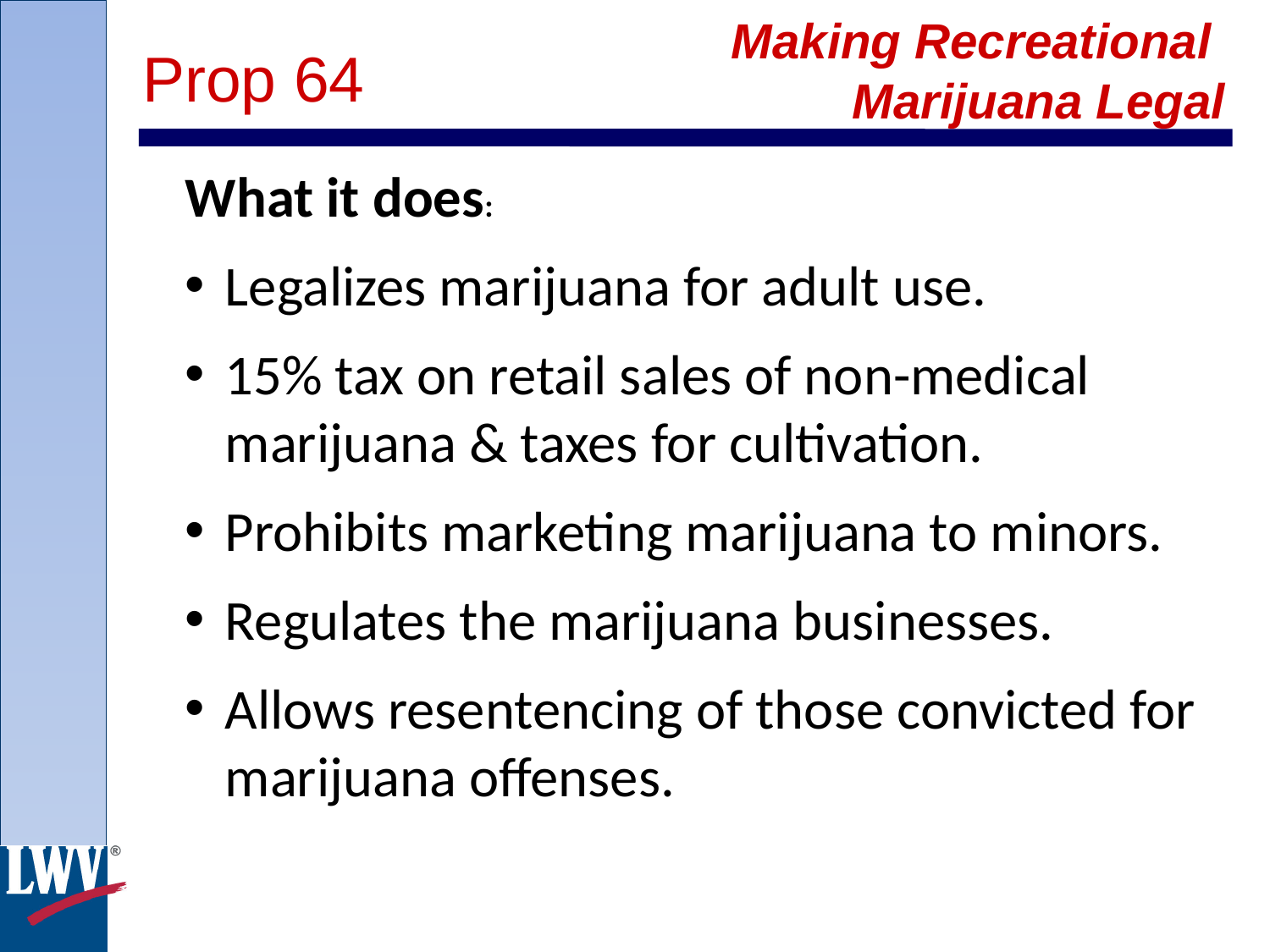

Making Recreational
Marijuana Legal
Prop 64
What it does:
Legalizes marijuana for adult use.
15% tax on retail sales of non-medical marijuana & taxes for cultivation.
Prohibits marketing marijuana to minors.
Regulates the marijuana businesses.
Allows resentencing of those convicted for marijuana offenses.